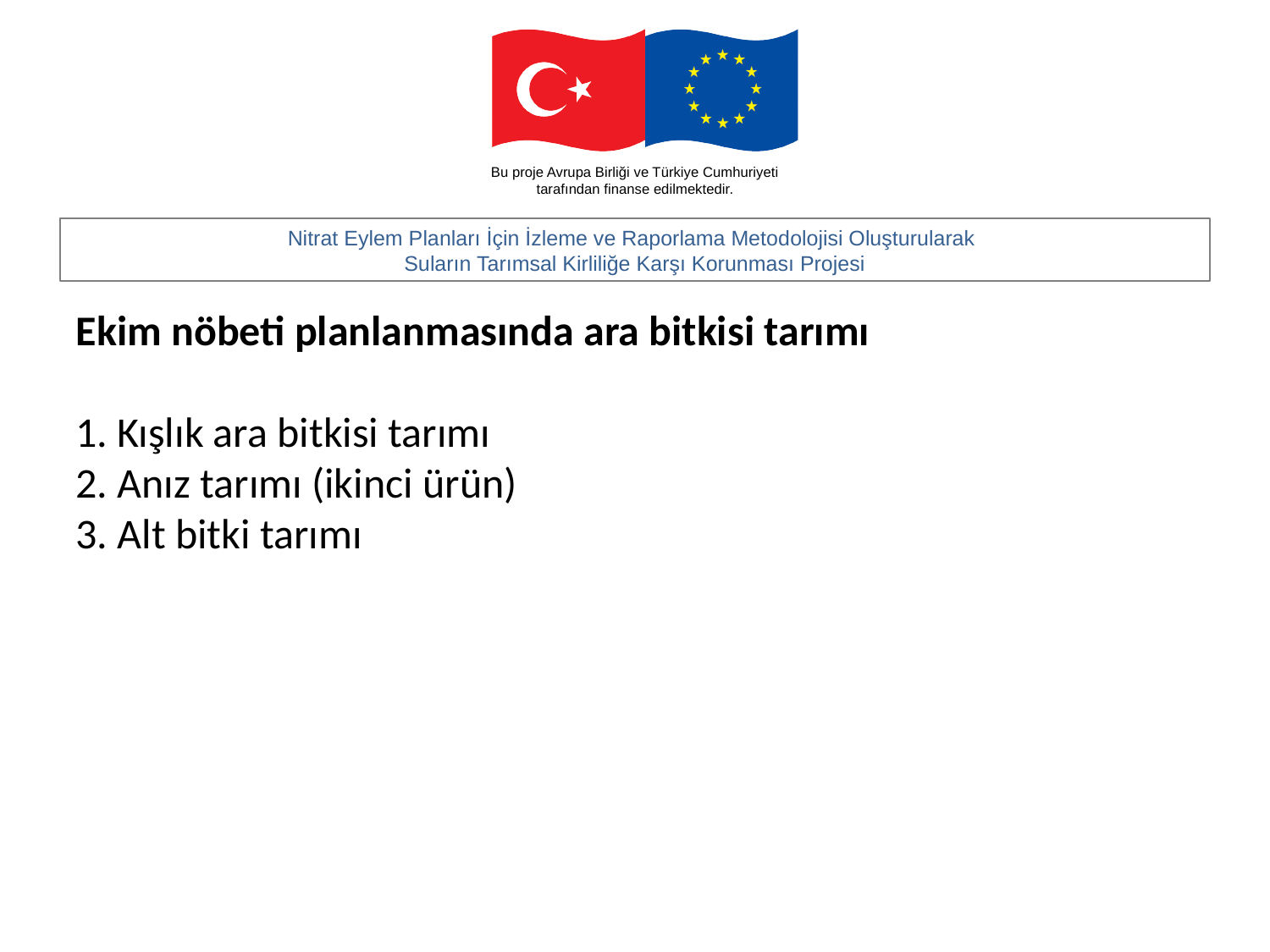

Ekim nöbeti planlanmasında ara bitkisi tarımı

1. Kışlık ara bitkisi tarımı
2. Anız tarımı (ikinci ürün)
3. Alt bitki tarımı